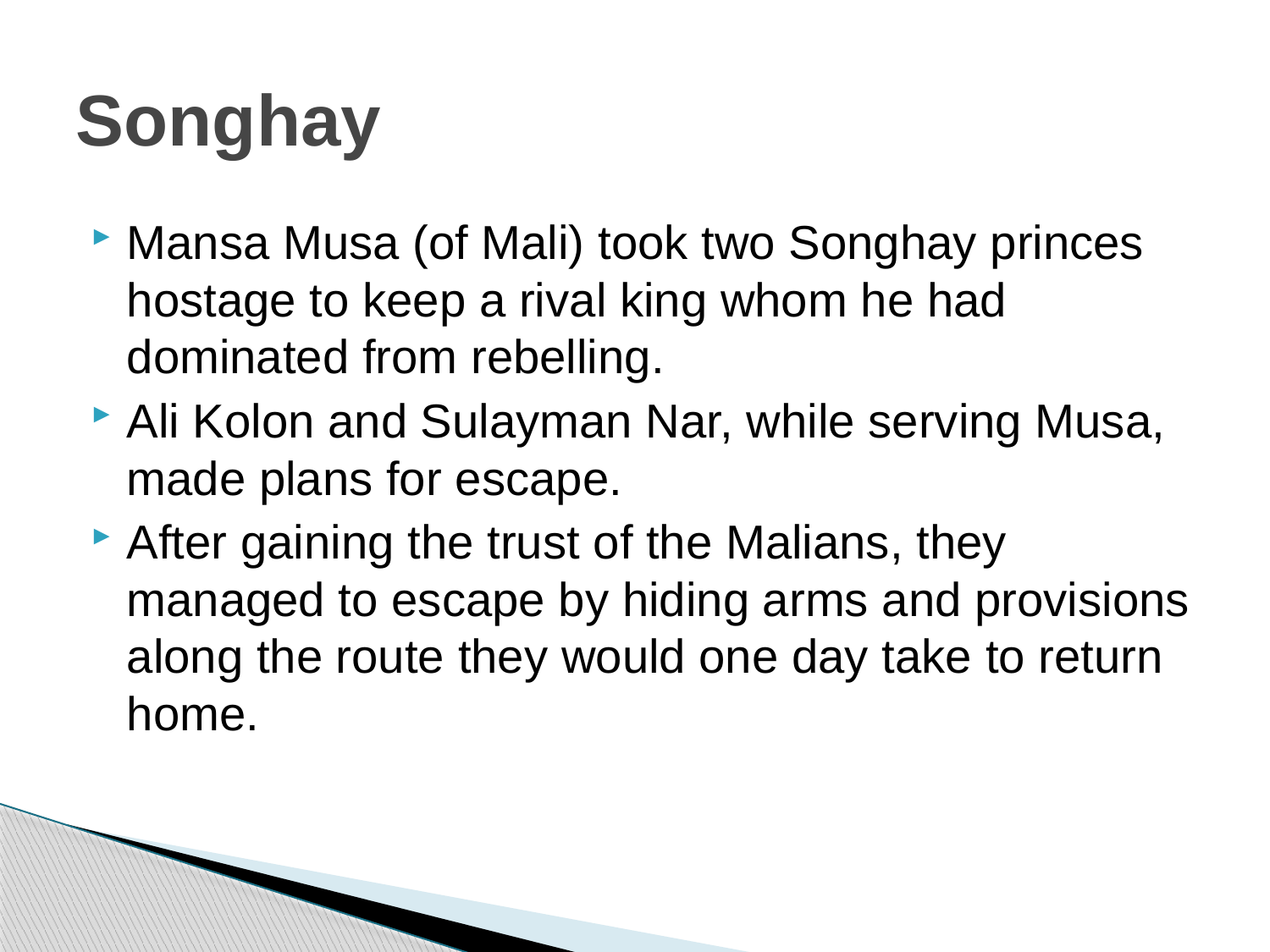

# Songhay
Mansa Musa (of Mali) took two Songhay princes hostage to keep a rival king whom he had dominated from rebelling.
Ali Kolon and Sulayman Nar, while serving Musa, made plans for escape.
After gaining the trust of the Malians, they managed to escape by hiding arms and provisions along the route they would one day take to return home.